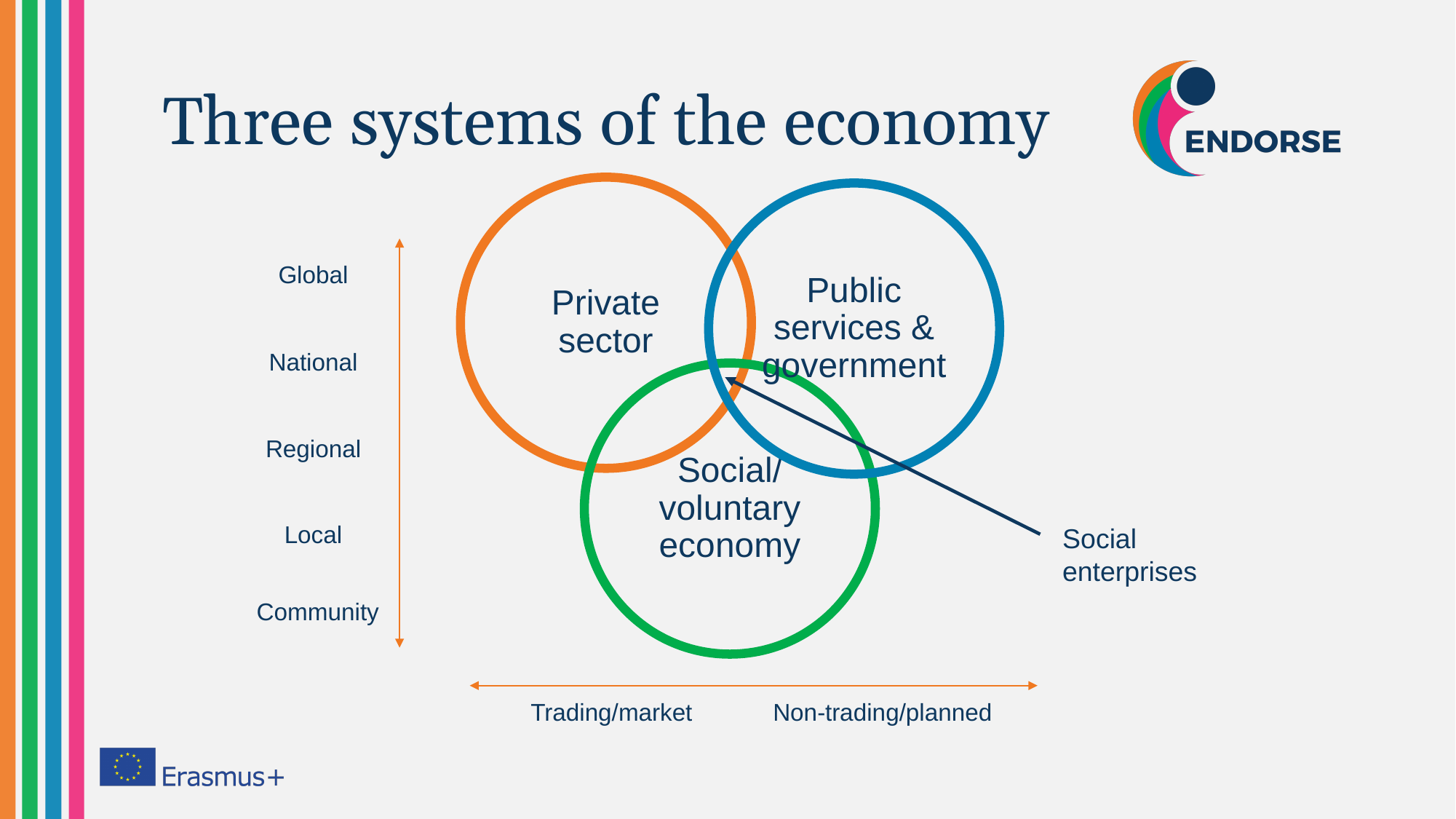

# Three systems of the economy
Private sector
Public services & government
Global
National
Social/ voluntary economy
Regional
Local
Social enterprises
Community
Trading/market
Non-trading/planned